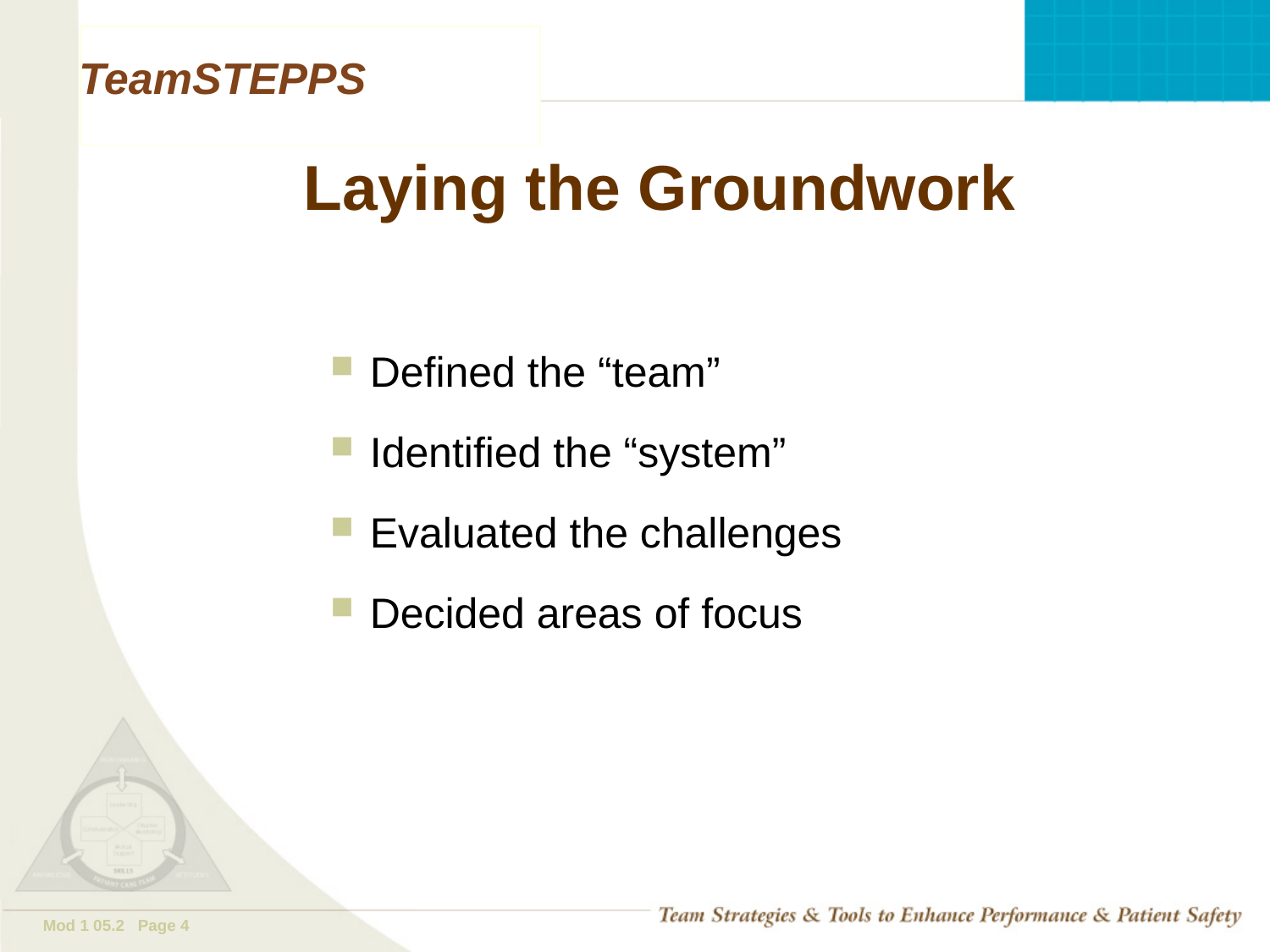

# Laying the Groundwork
Defined the “team”
Identified the “system”
Evaluated the challenges
Decided areas of focus